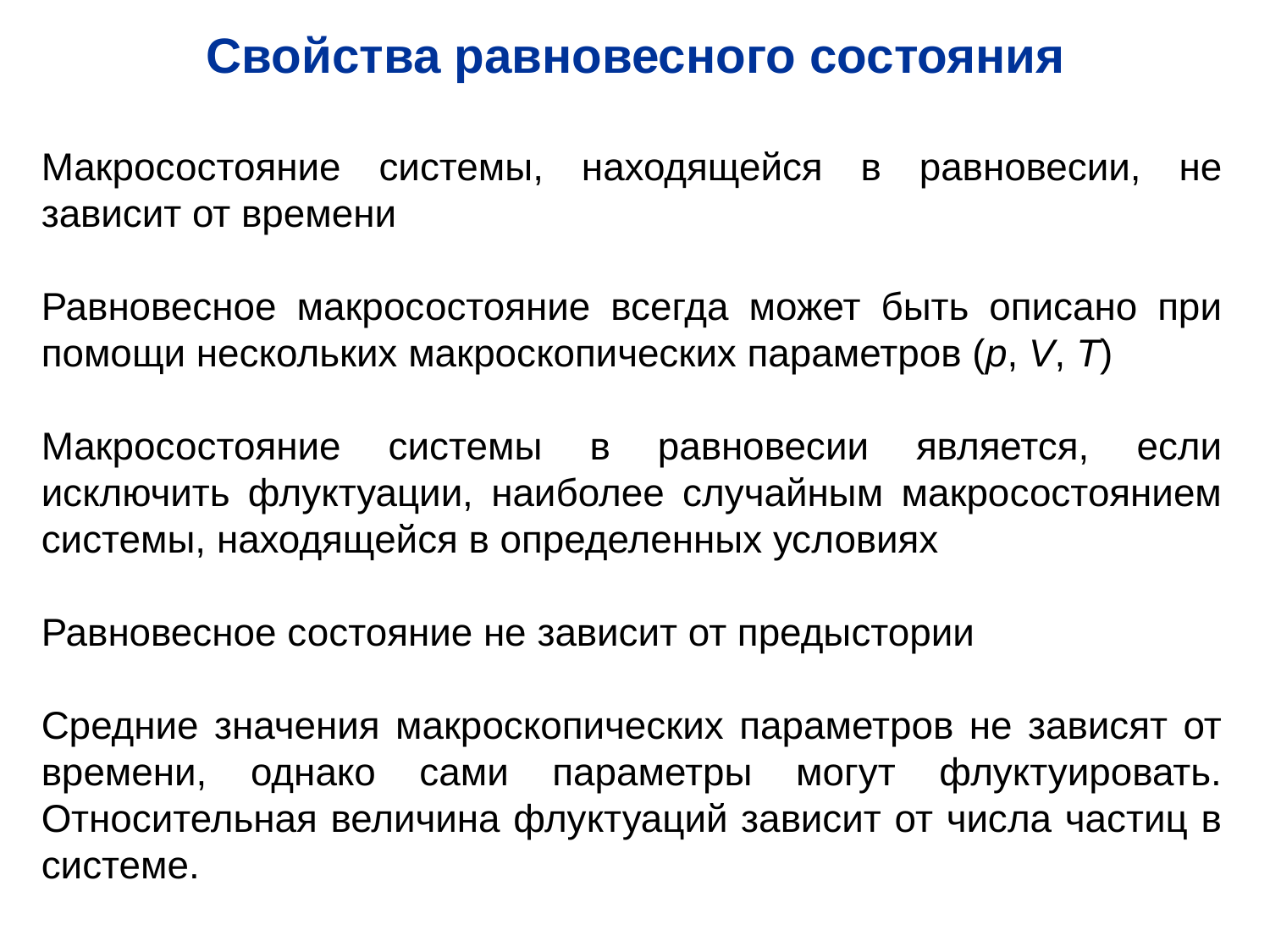

Свойства равновесного состояния
Макросостояние системы, находящейся в равновесии, не зависит от времени

Равновесное макросостояние всегда может быть описано при помощи нескольких макроскопических параметров (p, V, T)

Макросостояние системы в равновесии является, если исключить флуктуации, наиболее случайным макросостоянием системы, находящейся в определенных условиях

Равновесное состояние не зависит от предыстории

Средние значения макроскопических параметров не зависят от времени, однако сами параметры могут флуктуировать. Относительная величина флуктуаций зависит от числа частиц в системе.